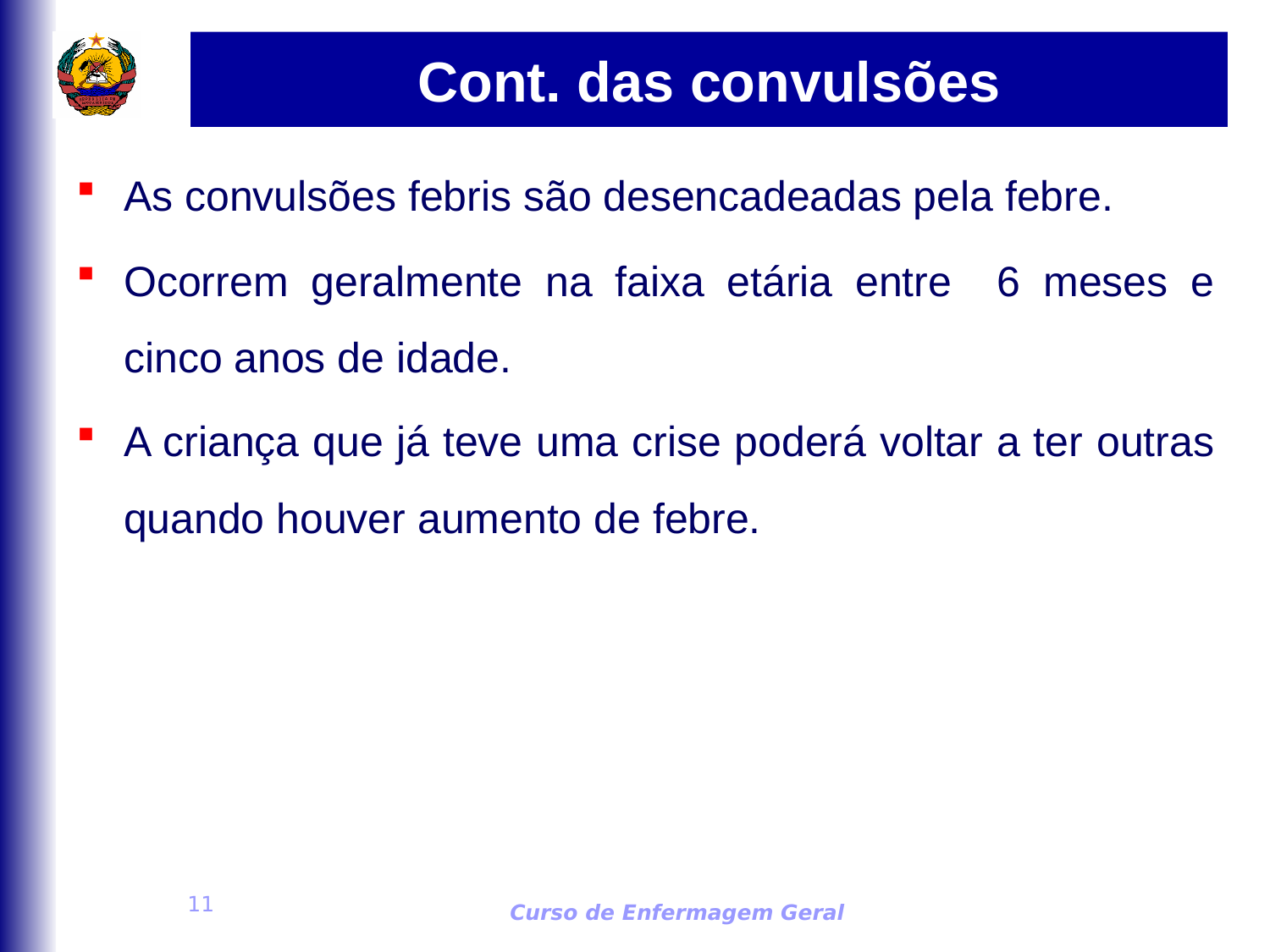

# Cont. das convulsões
As convulsões febris são desencadeadas pela febre.
Ocorrem geralmente na faixa etária entre  6 meses e cinco anos de idade.
A criança que já teve uma crise poderá voltar a ter outras quando houver aumento de febre.
11
Curso de Enfermagem Geral